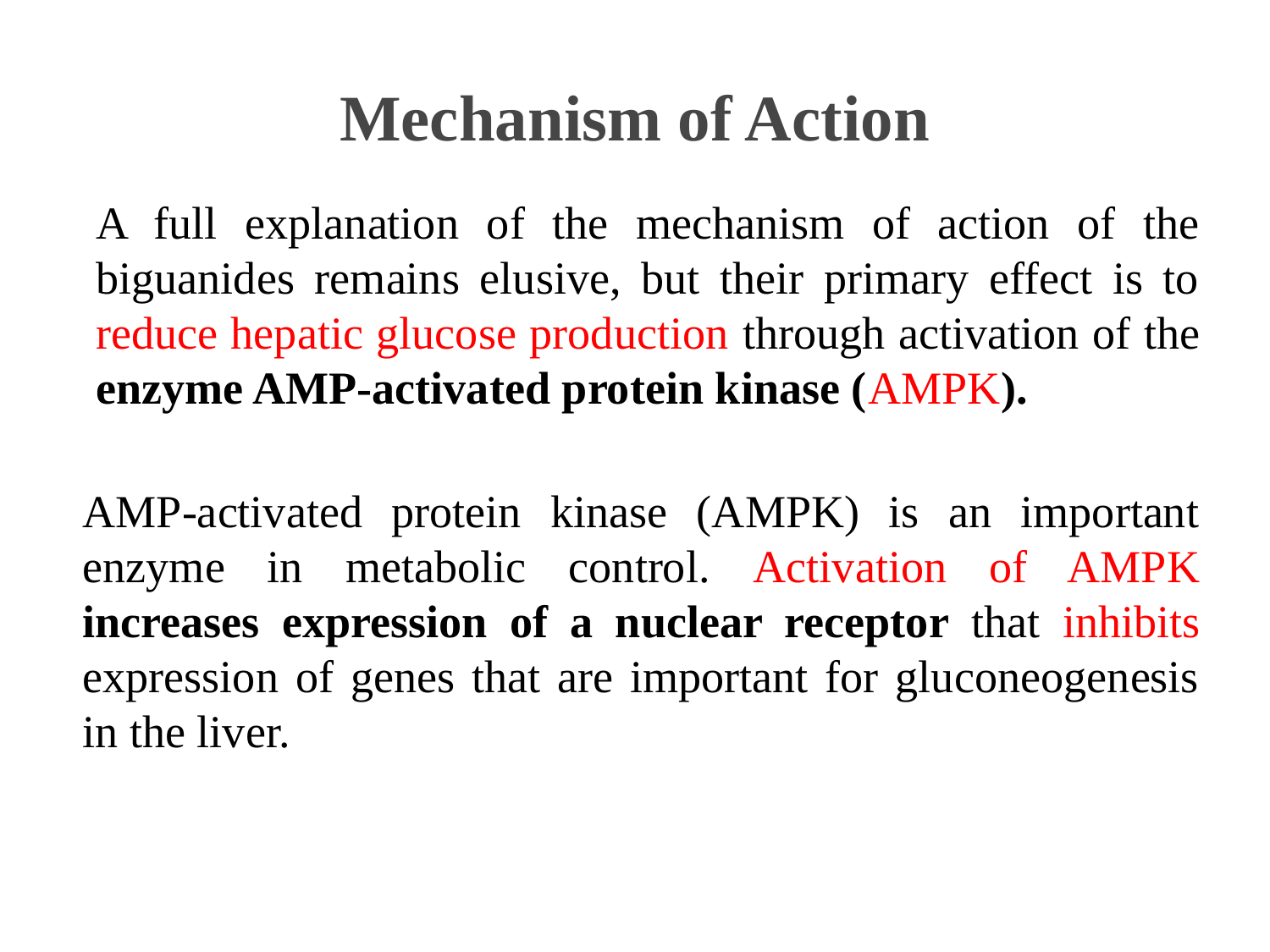

# Mechanism of Action
A full explanation of the mechanism of action of the biguanides remains elusive, but their primary effect is to reduce hepatic glucose production through activation of the enzyme AMP-activated protein kinase (AMPK).

AMP-activated protein kinase (AMPK) is an important enzyme in metabolic control. Activation of AMPK increases expression of a nuclear receptor that inhibits expression of genes that are important for gluconeogenesis in the liver.